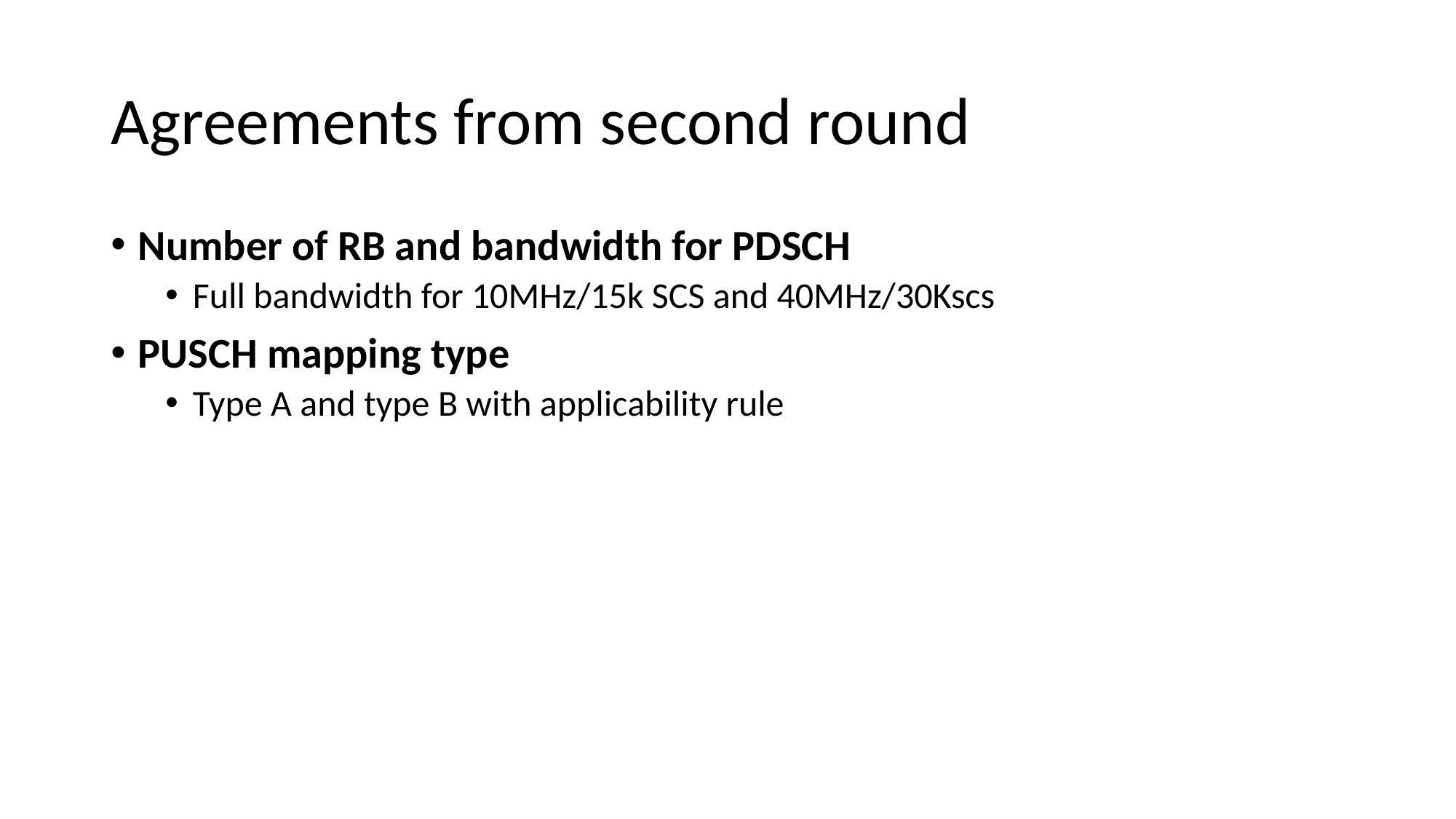

# Agreements from second round
Number of RB and bandwidth for PDSCH
Full bandwidth for 10MHz/15k SCS and 40MHz/30Kscs
PUSCH mapping type
Type A and type B with applicability rule